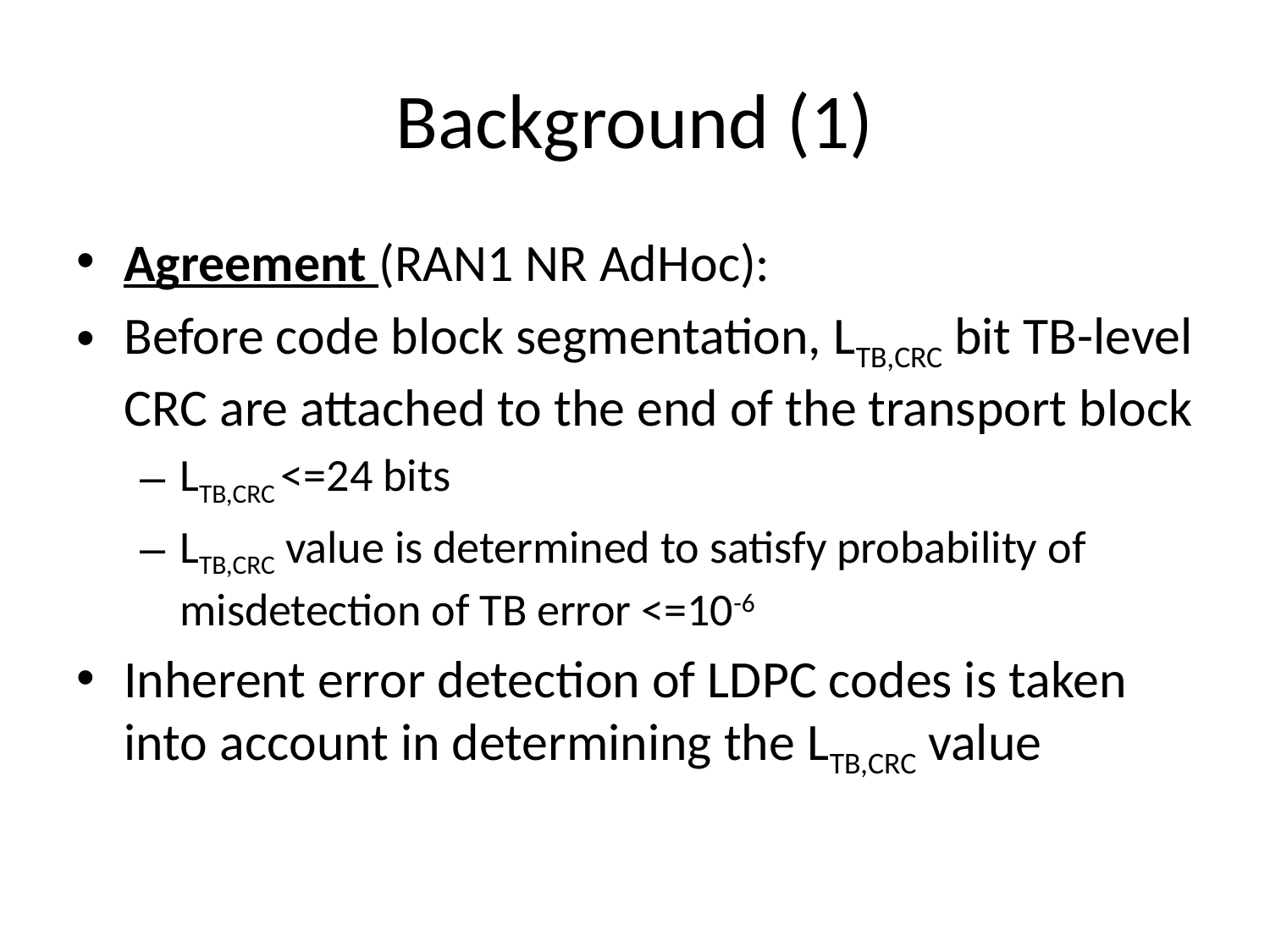

# Background (1)
Agreement (RAN1 NR AdHoc):
Before code block segmentation, LTB,CRC bit TB-level CRC are attached to the end of the transport block
LTB,CRC <=24 bits
LTB,CRC value is determined to satisfy probability of misdetection of TB error <=10-6
Inherent error detection of LDPC codes is taken into account in determining the LTB,CRC value